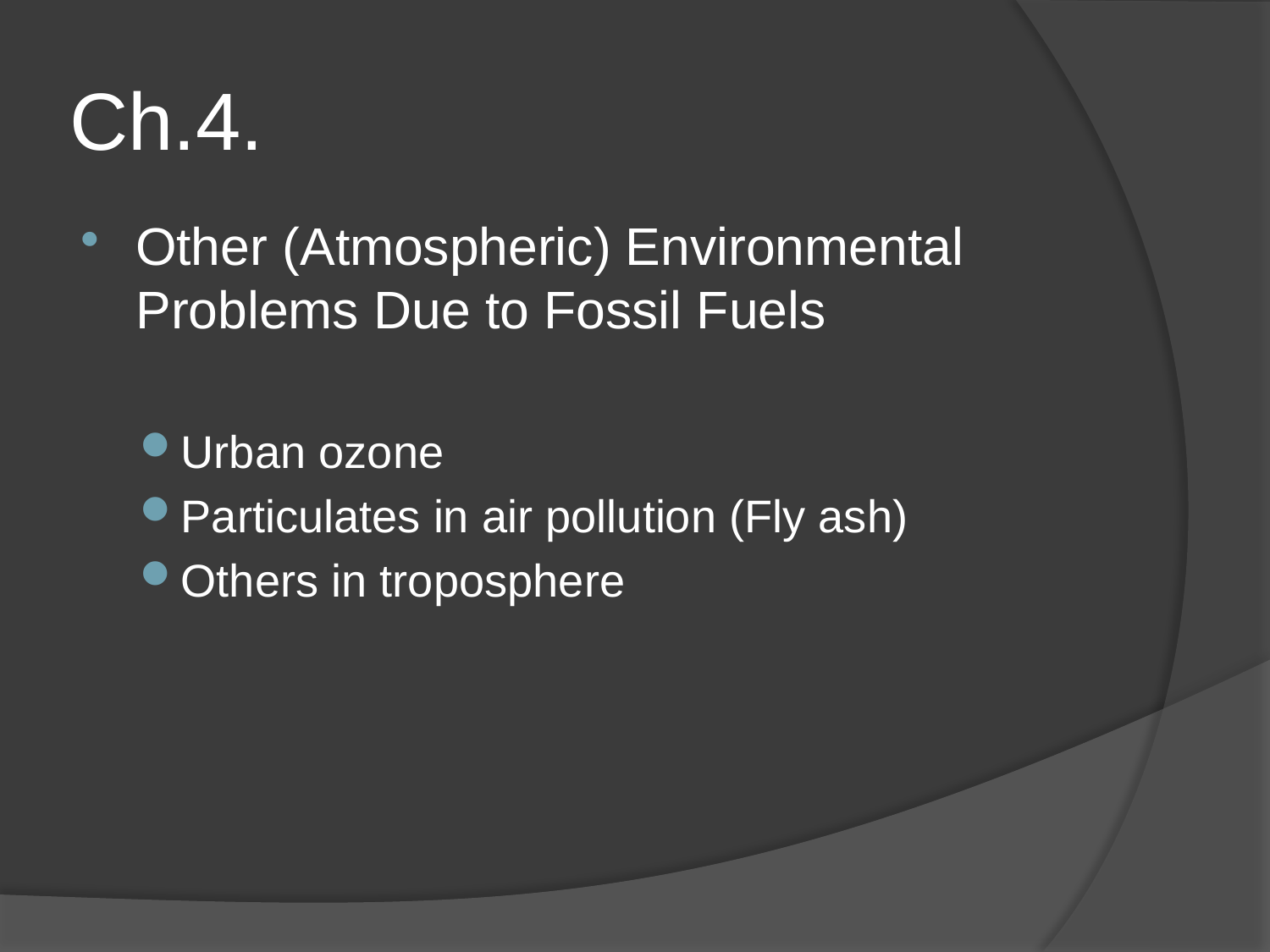

# Ch.4.
Other (Atmospheric) Environmental Problems Due to Fossil Fuels

Urban ozone
Particulates in air pollution (Fly ash)
Others in troposphere